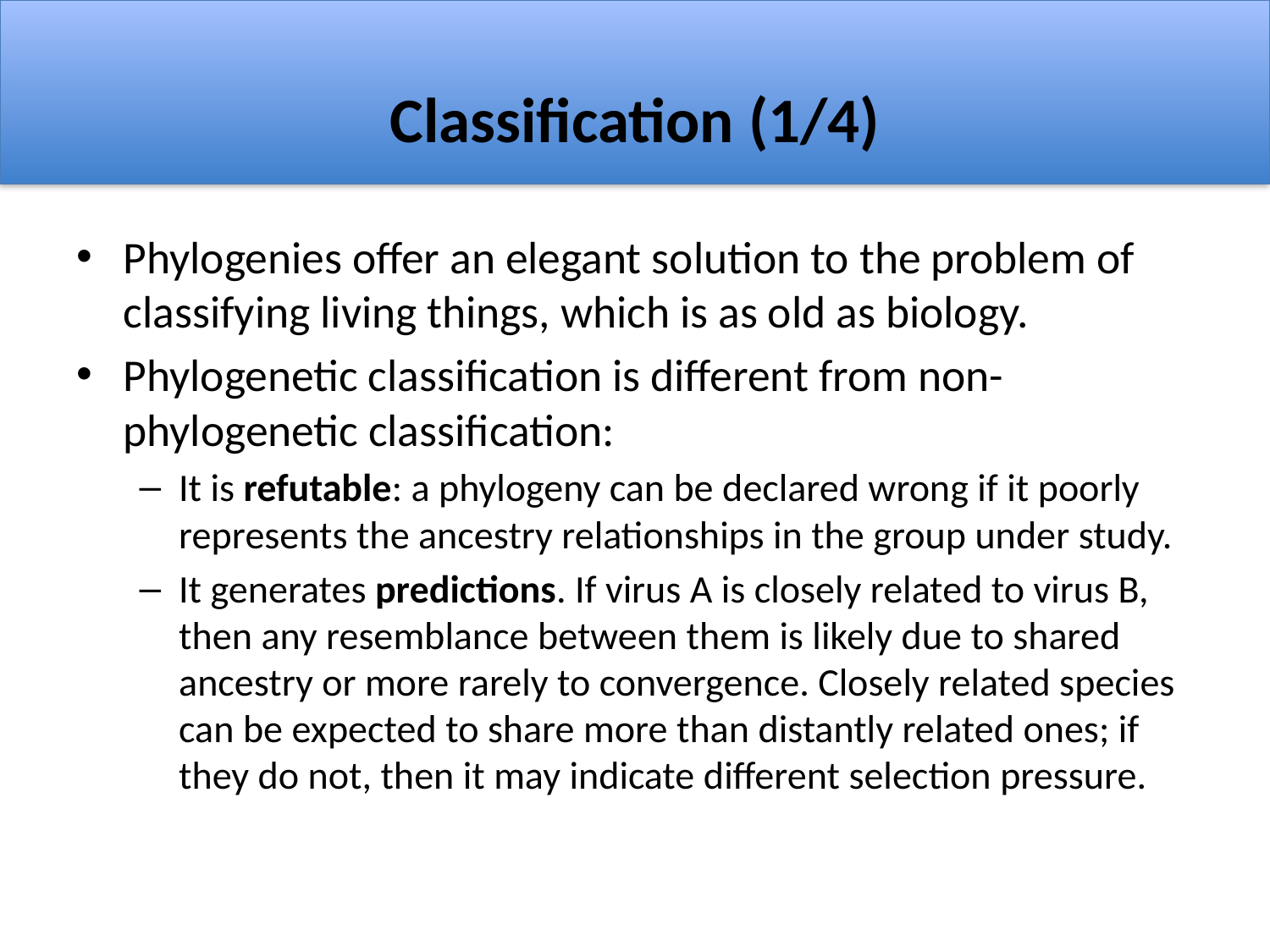

# Classification (1/4)
Phylogenies offer an elegant solution to the problem of classifying living things, which is as old as biology.
Phylogenetic classification is different from non-phylogenetic classification:
It is refutable: a phylogeny can be declared wrong if it poorly represents the ancestry relationships in the group under study.
It generates predictions. If virus A is closely related to virus B, then any resemblance between them is likely due to shared ancestry or more rarely to convergence. Closely related species can be expected to share more than distantly related ones; if they do not, then it may indicate different selection pressure.